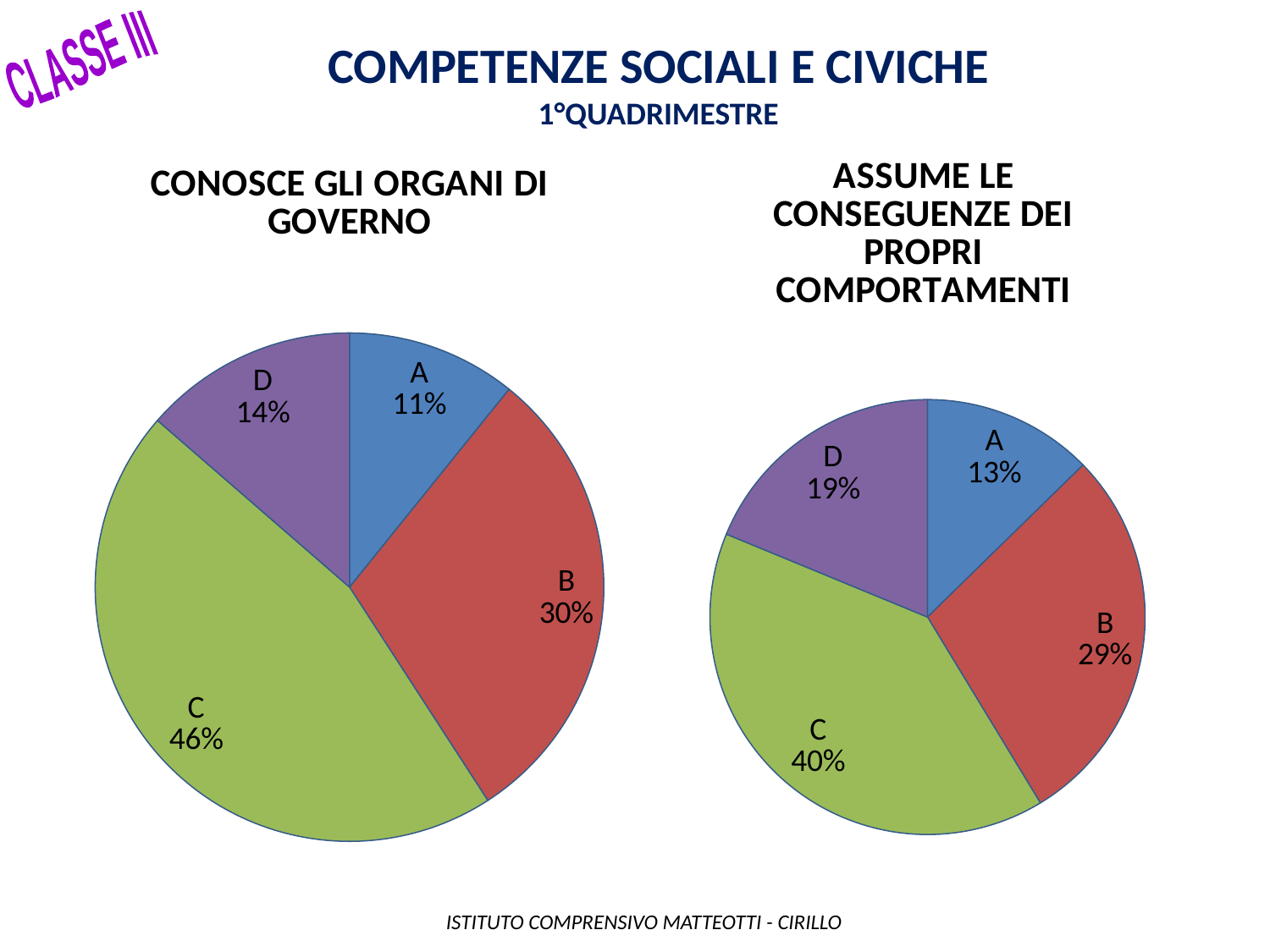

Competenze sociali e civiche
1°QUADRIMESTRE
CLASSE III

### Chart: ASSUME LE CONSEGUENZE DEI PROPRI COMPORTAMENTI

| Category |  |
|---|---|
| A | 27.0 |
| B | 61.0 |
| C | 85.0 |
| D | 40.0 |

### Chart: CONOSCE GLI ORGANI DI GOVERNO

| Category |  |
|---|---|
| A | 23.0 |
| B | 64.0 |
| C | 97.0 |
| D | 29.0 |
 ISTITUTO COMPRENSIVO MATTEOTTI - CIRILLO